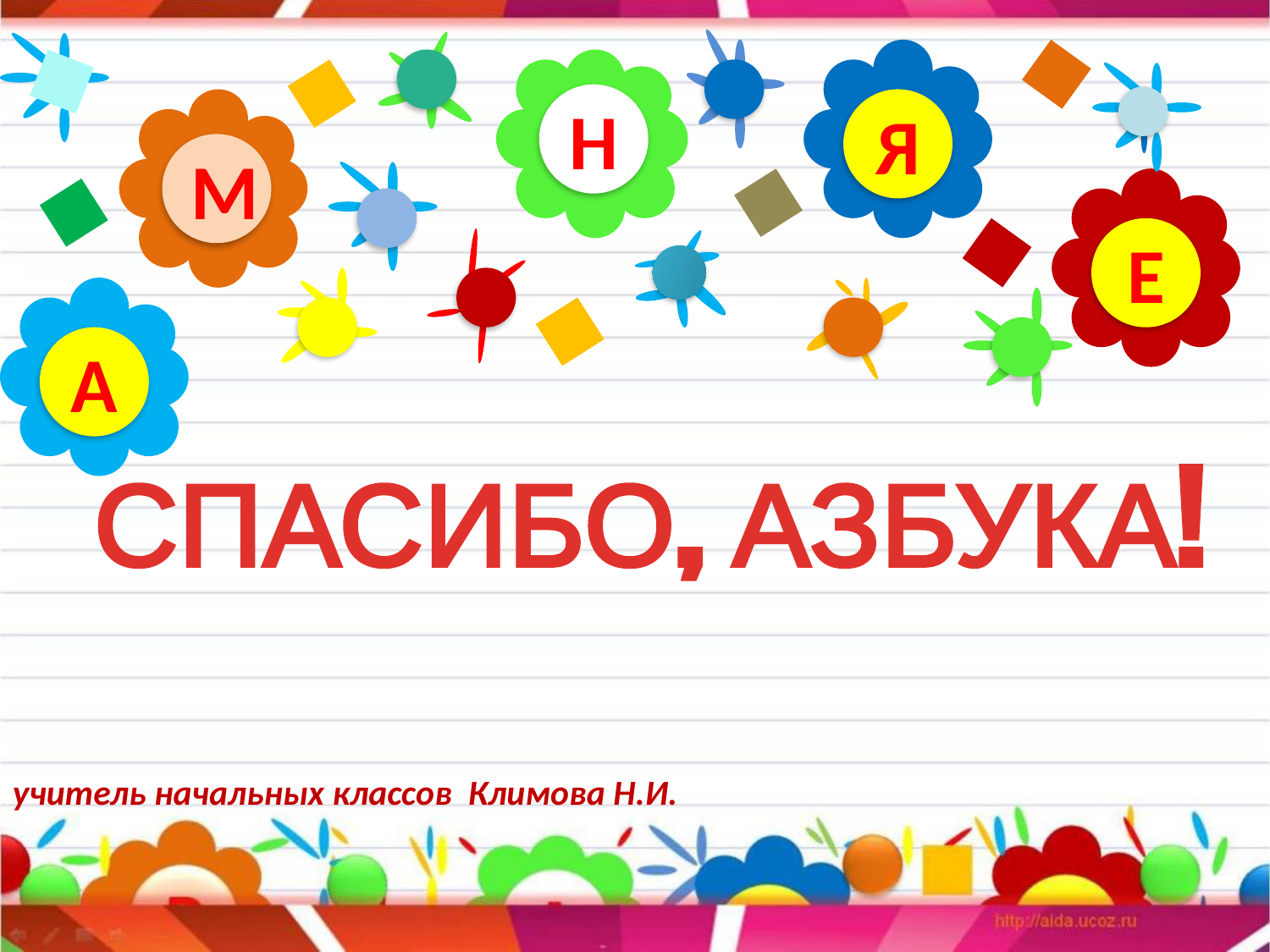

Н

Я

М

Е

А

# СПАСИБО, АЗБУКА!

учитель начальных классов  Климова Н.И.